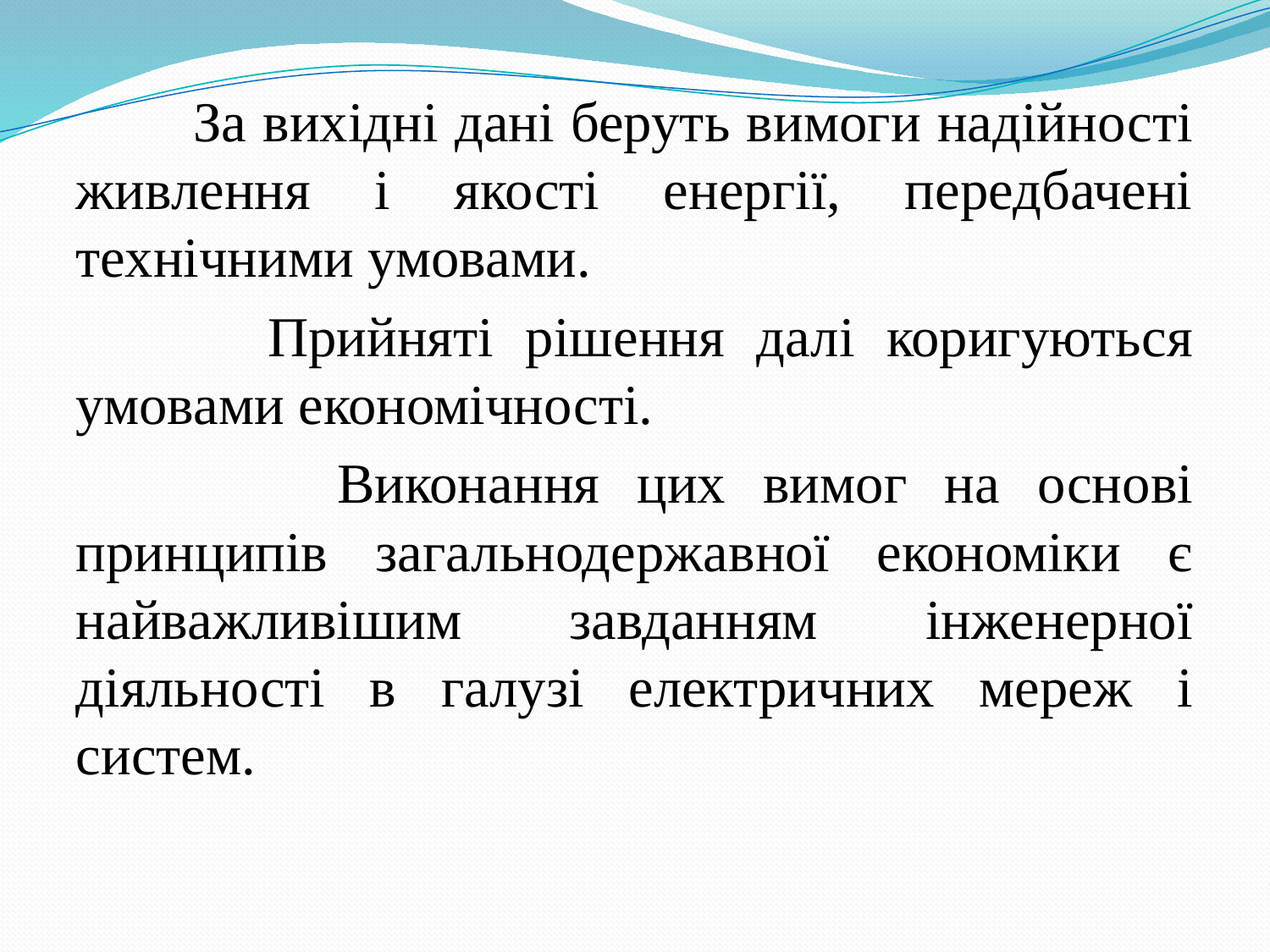

За вихідні дані беруть вимоги надійності живлення і якості енергії, передбачені технічними умовами.
      Прийняті рішення далі коригуються умовами економічності.
       Виконання цих вимог на основі принципів загальнодержавної економіки є найважливішим завданням інженерної діяльності в галузі електричних мереж і систем.